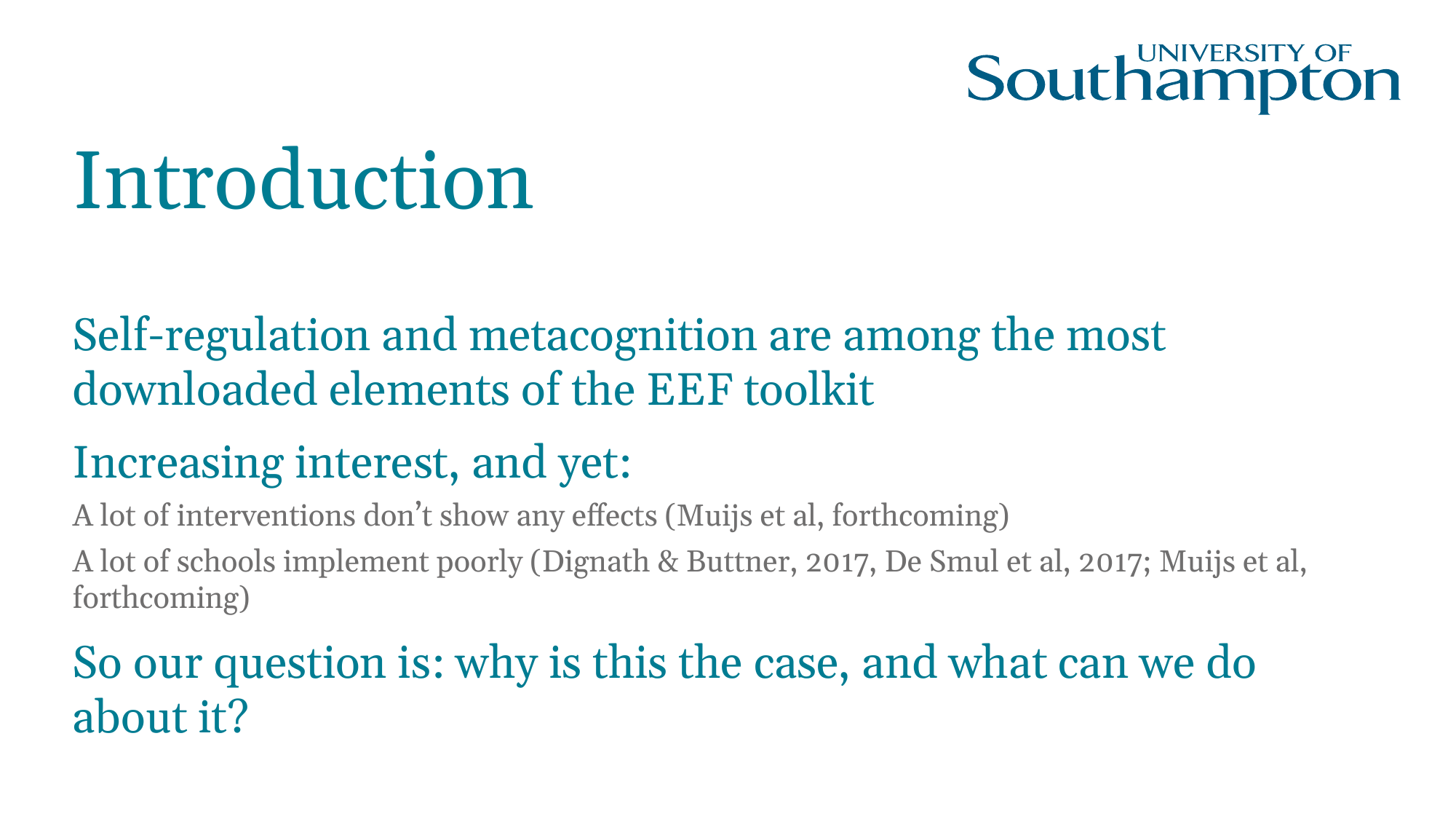

# Introduction
Self-regulation and metacognition are among the most downloaded elements of the EEF toolkit
Increasing interest, and yet:
A lot of interventions don’t show any effects (Muijs et al, forthcoming)
A lot of schools implement poorly (Dignath & Buttner, 2017, De Smul et al, 2017; Muijs et al, forthcoming)
So our question is: why is this the case, and what can we do about it?